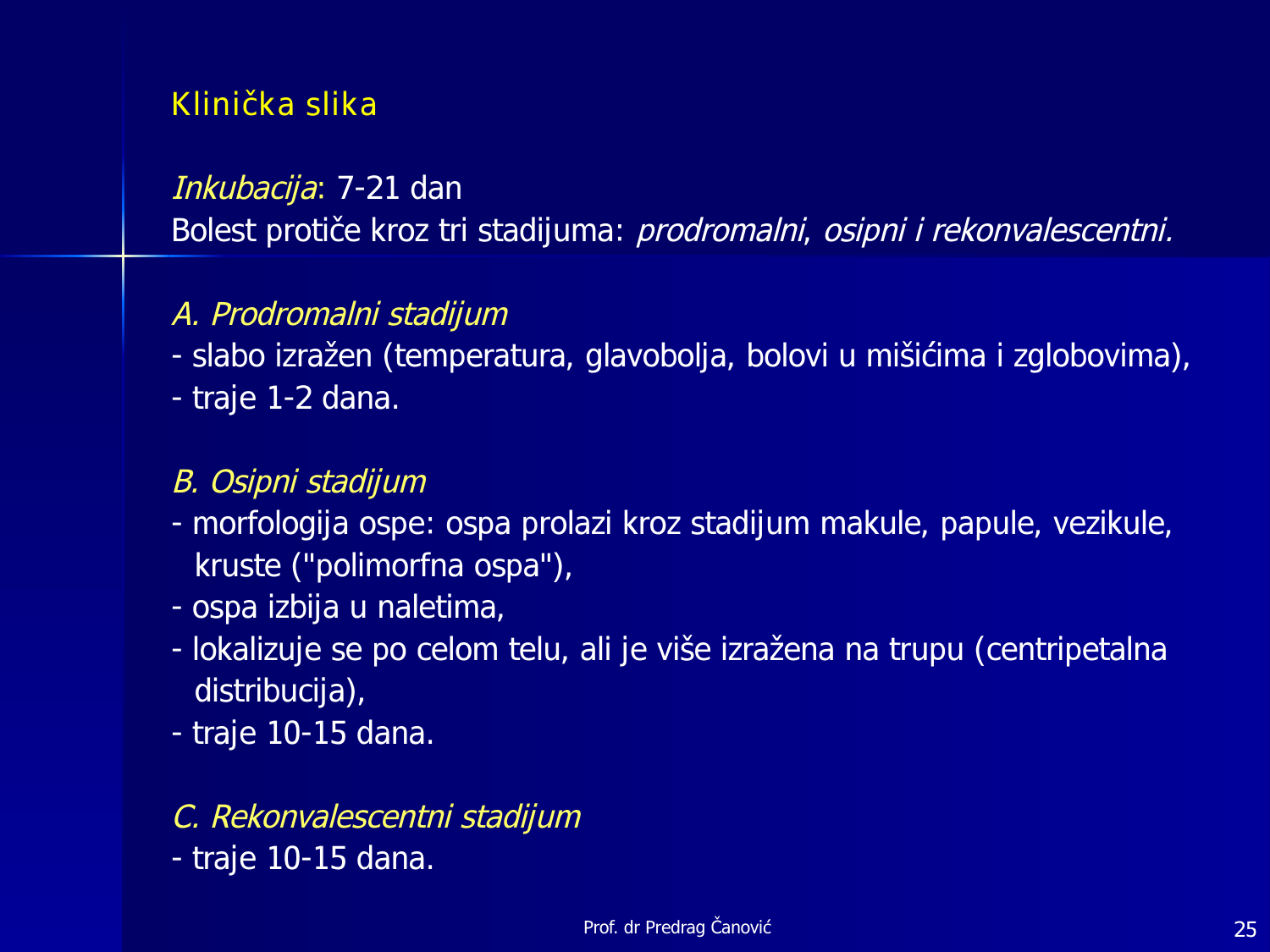

Klinička slika

Inkubacija: 7-21 dan
Bolest protiče kroz tri stadijuma: prodromalni, osipni i rekonvalescentni.

A. Prodromalni stadijum
- slabo izražen (temperatura, glavobolja, bolovi u mišićima i zglobovima),
- traje 1-2 dana.

B. Osipni stadijum
- morfologija ospe: ospa prolazi kroz stadijum makule, papule, vezikule,
kruste ("polimorfna ospa"),
- ospa izbija u naletima,
- lokalizuje se po celom telu, ali je više izražena na trupu (centripetalna
distribucija),
- traje 10-15 dana.

C. Rekonvalescentni stadijum
- traje 10-15 dana.
Prof. dr Predrag Čanović
25